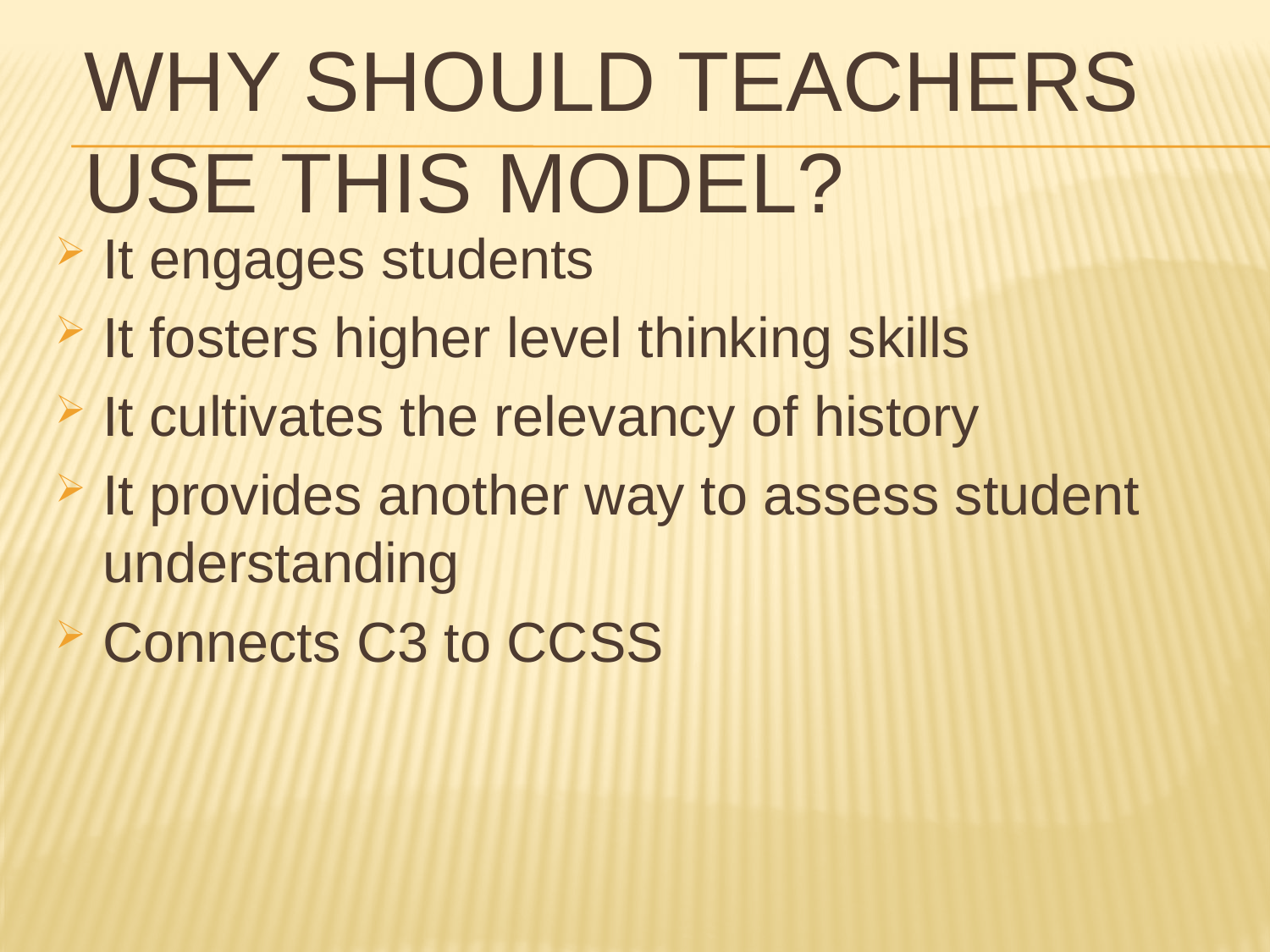

# Why should teachers use this model?
It engages students
It fosters higher level thinking skills
It cultivates the relevancy of history
It provides another way to assess student understanding
Connects C3 to CCSS